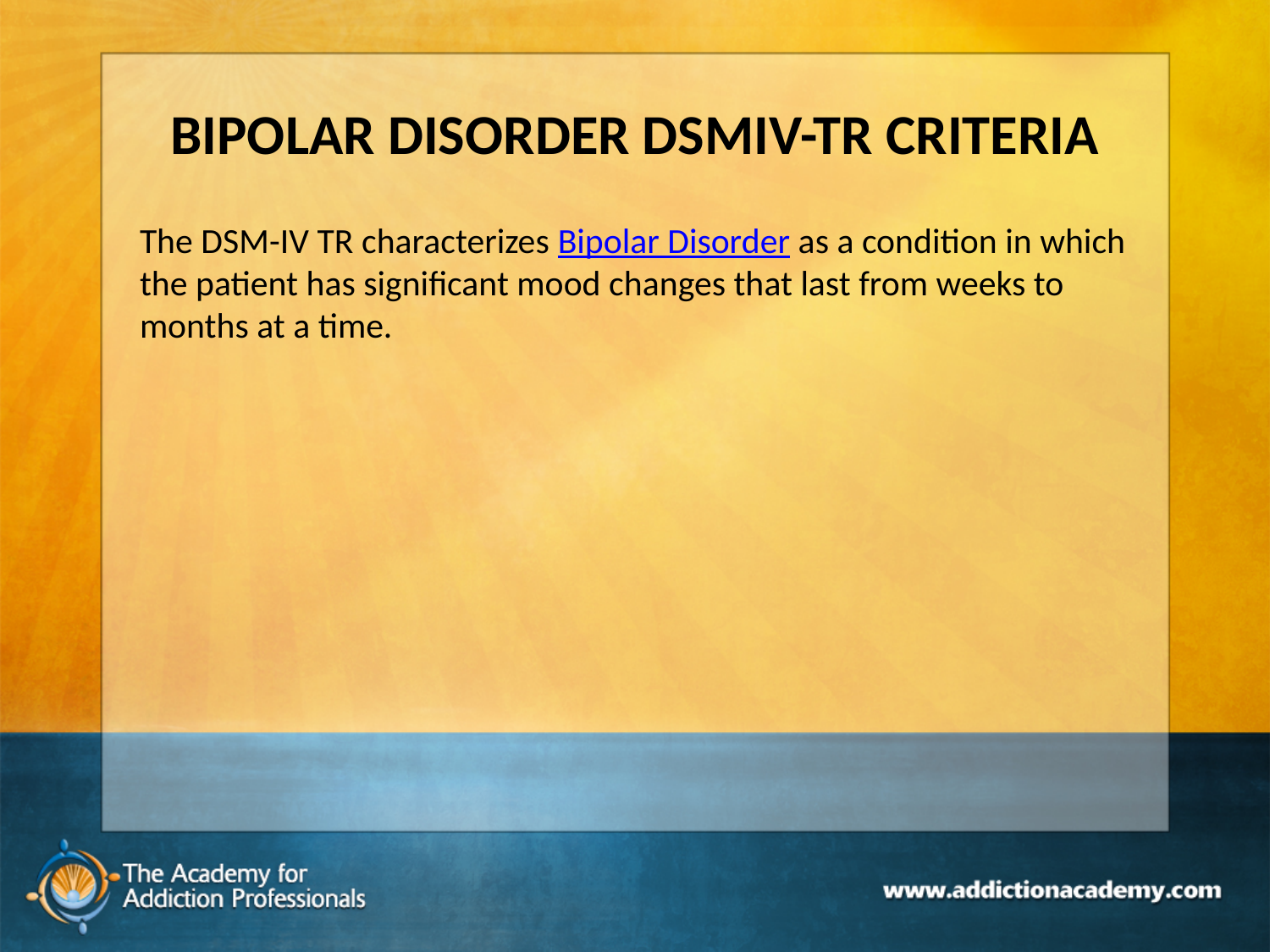

# BIPOLAR DISORDER DSMIV-TR CRITERIA
The DSM-IV TR characterizes Bipolar Disorder as a condition in which the patient has significant mood changes that last from weeks to months at a time.